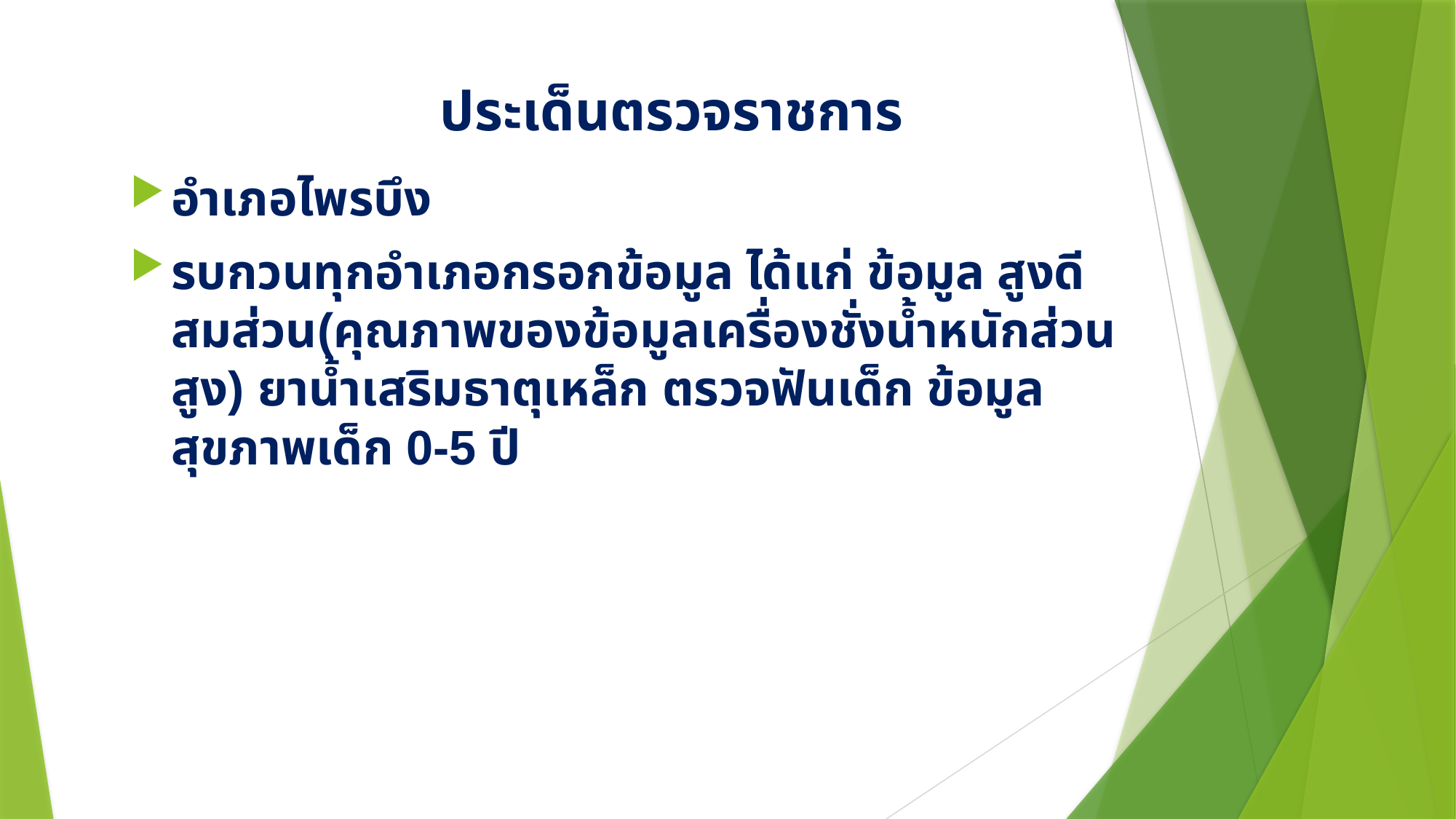

# ประเด็นตรวจราชการ
อำเภอไพรบึง
รบกวนทุกอำเภอกรอกข้อมูล ได้แก่ ข้อมูล สูงดีสมส่วน(คุณภาพของข้อมูลเครื่องชั่งน้ำหนักส่วนสูง) ยาน้ำเสริมธาตุเหล็ก ตรวจฟันเด็ก ข้อมูลสุขภาพเด็ก 0-5 ปี